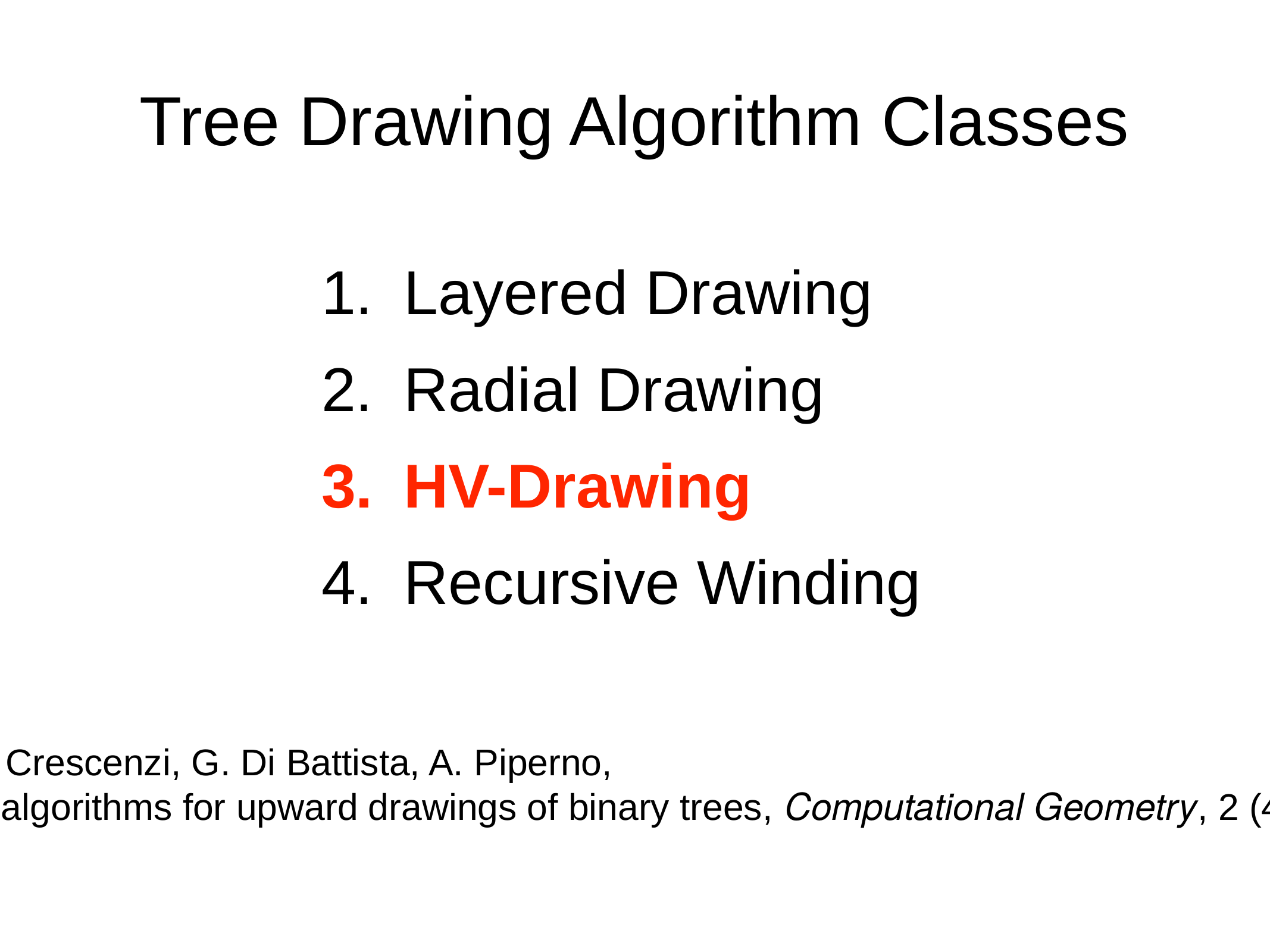

Tree Drawing Algorithm Classes
Layered Drawing
Radial Drawing
HV-Drawing
Recursive Winding
[Crescenzi et al. '92] P. Crescenzi, G. Di Battista, A. Piperno,
A note on optimal area algorithms for upward drawings of binary trees, Computational Geometry, 2 (4), Dec. 1992, 187–200
38